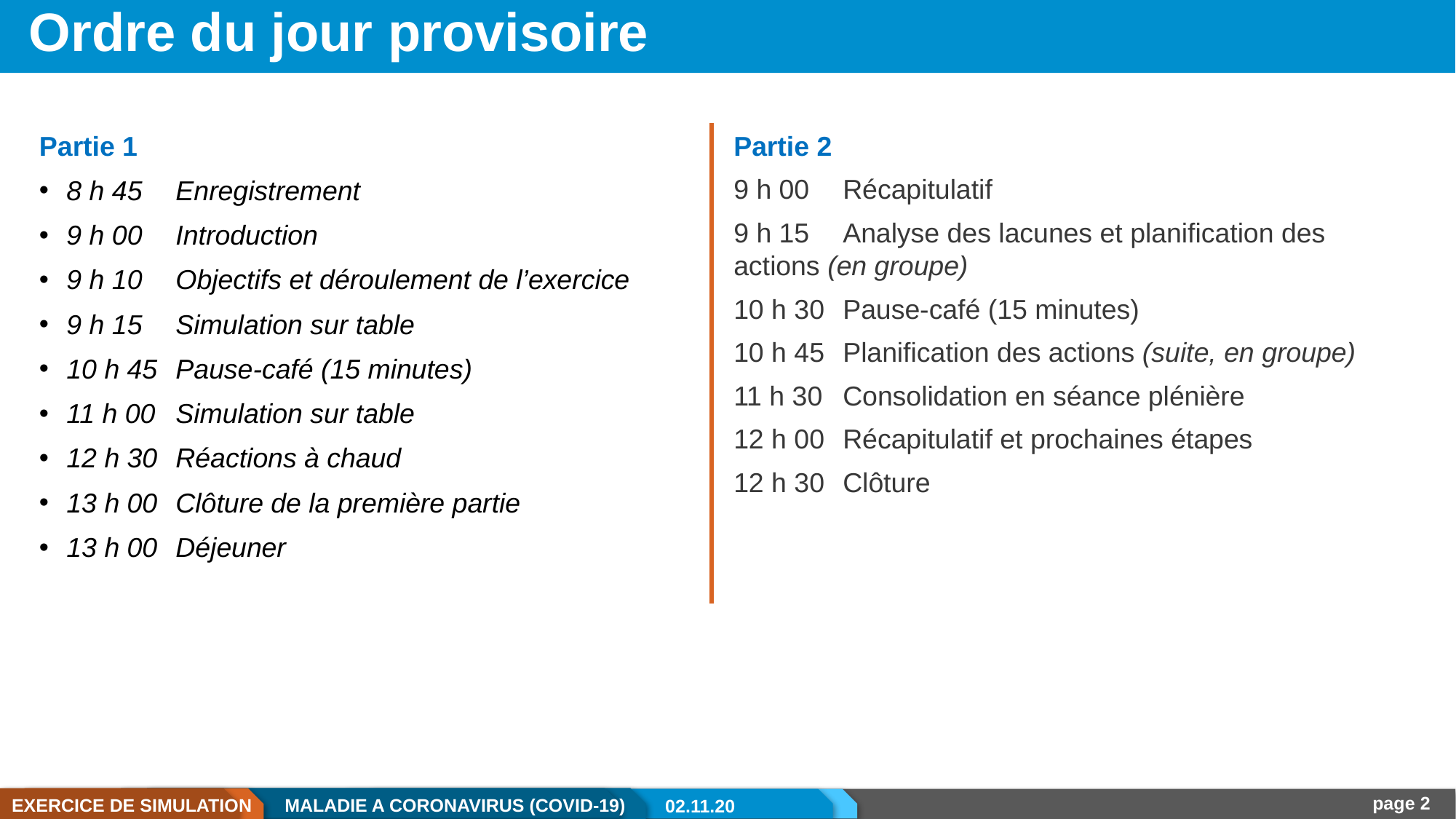

# Ordre du jour provisoire
Partie 2
9 h 00	Récapitulatif
9 h 15	Analyse des lacunes et planification des actions (en groupe)
10 h 30	Pause-café (15 minutes)
10 h 45	Planification des actions (suite, en groupe)
11 h 30	Consolidation en séance plénière
12 h 00	Récapitulatif et prochaines étapes
12 h 30	Clôture

Partie 1
8 h 45	Enregistrement
9 h 00   	Introduction
9 h 10 	Objectifs et déroulement de l’exercice
9 h 15   	Simulation sur table
10 h 45	Pause-café (15 minutes)
11 h 00	Simulation sur table
12 h 30	Réactions à chaud
13 h 00 	Clôture de la première partie
13 h 00	Déjeuner
02.11.20